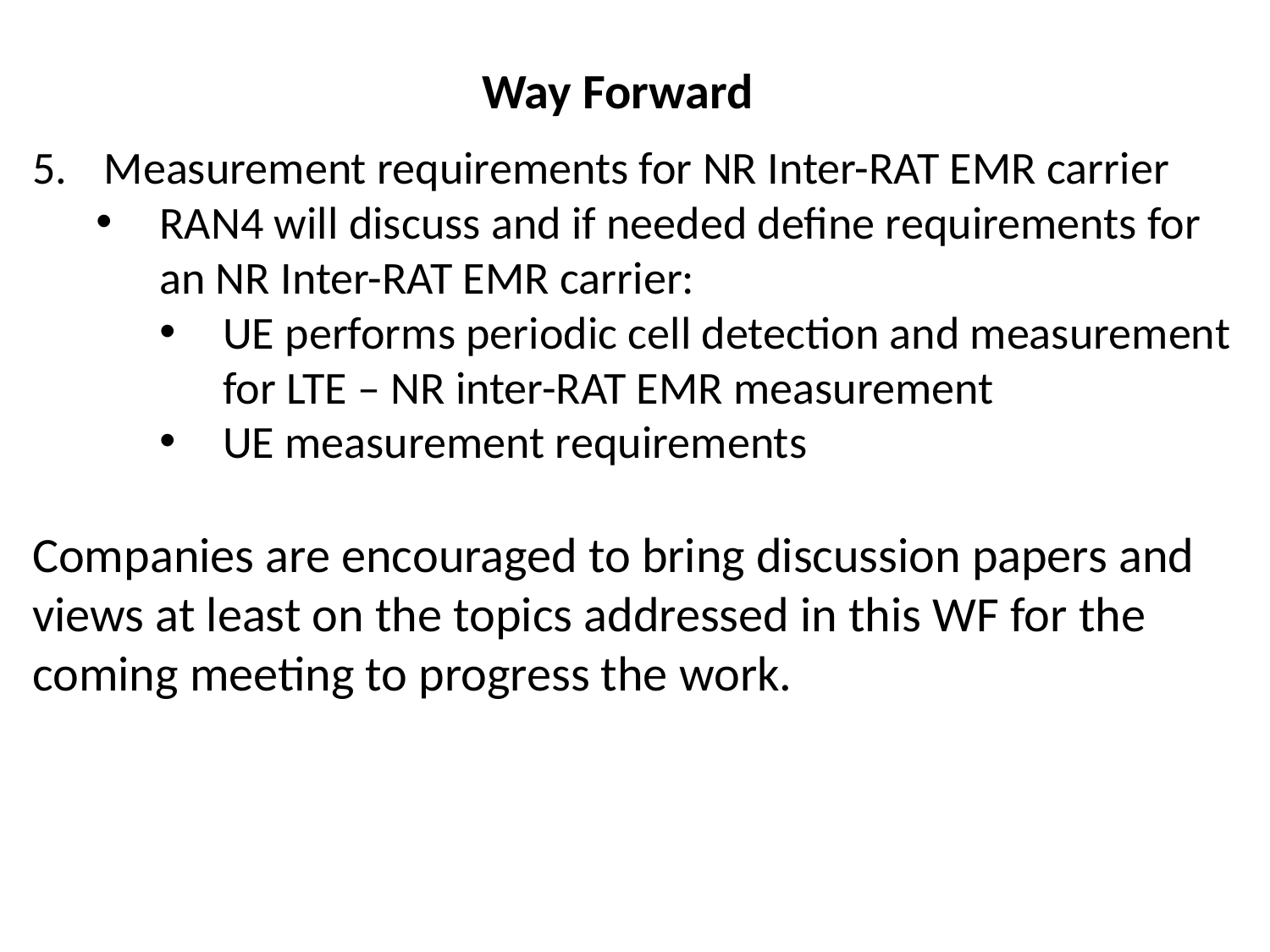

# Way Forward
Measurement requirements for NR Inter-RAT EMR carrier
RAN4 will discuss and if needed define requirements for an NR Inter-RAT EMR carrier:
UE performs periodic cell detection and measurement for LTE – NR inter-RAT EMR measurement
UE measurement requirements

Companies are encouraged to bring discussion papers and views at least on the topics addressed in this WF for the coming meeting to progress the work.